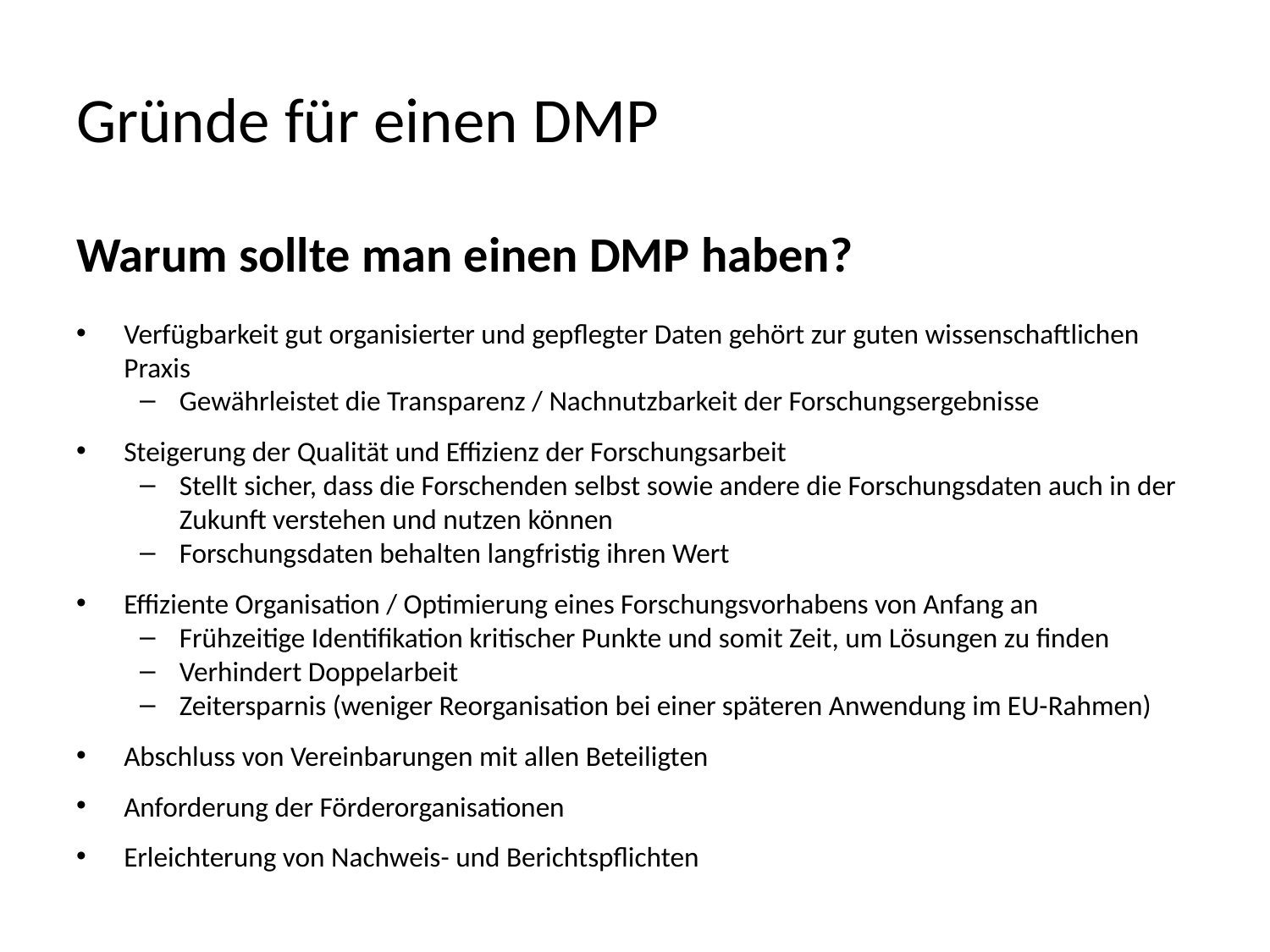

# Gründe für einen DMP
Warum sollte man einen DMP haben?

Verfügbarkeit gut organisierter und gepflegter Daten gehört zur guten wissenschaftlichen Praxis
Gewährleistet die Transparenz / Nachnutzbarkeit der Forschungsergebnisse

Steigerung der Qualität und Effizienz der Forschungsarbeit
Stellt sicher, dass die Forschenden selbst sowie andere die Forschungsdaten auch in der Zukunft verstehen und nutzen können
Forschungsdaten behalten langfristig ihren Wert

Effiziente Organisation / Optimierung eines Forschungsvorhabens von Anfang an
Frühzeitige Identifikation kritischer Punkte und somit Zeit, um Lösungen zu finden
Verhindert Doppelarbeit
Zeitersparnis (weniger Reorganisation bei einer späteren Anwendung im EU-Rahmen)

Abschluss von Vereinbarungen mit allen Beteiligten

Anforderung der Förderorganisationen

Erleichterung von Nachweis- und Berichtspflichten